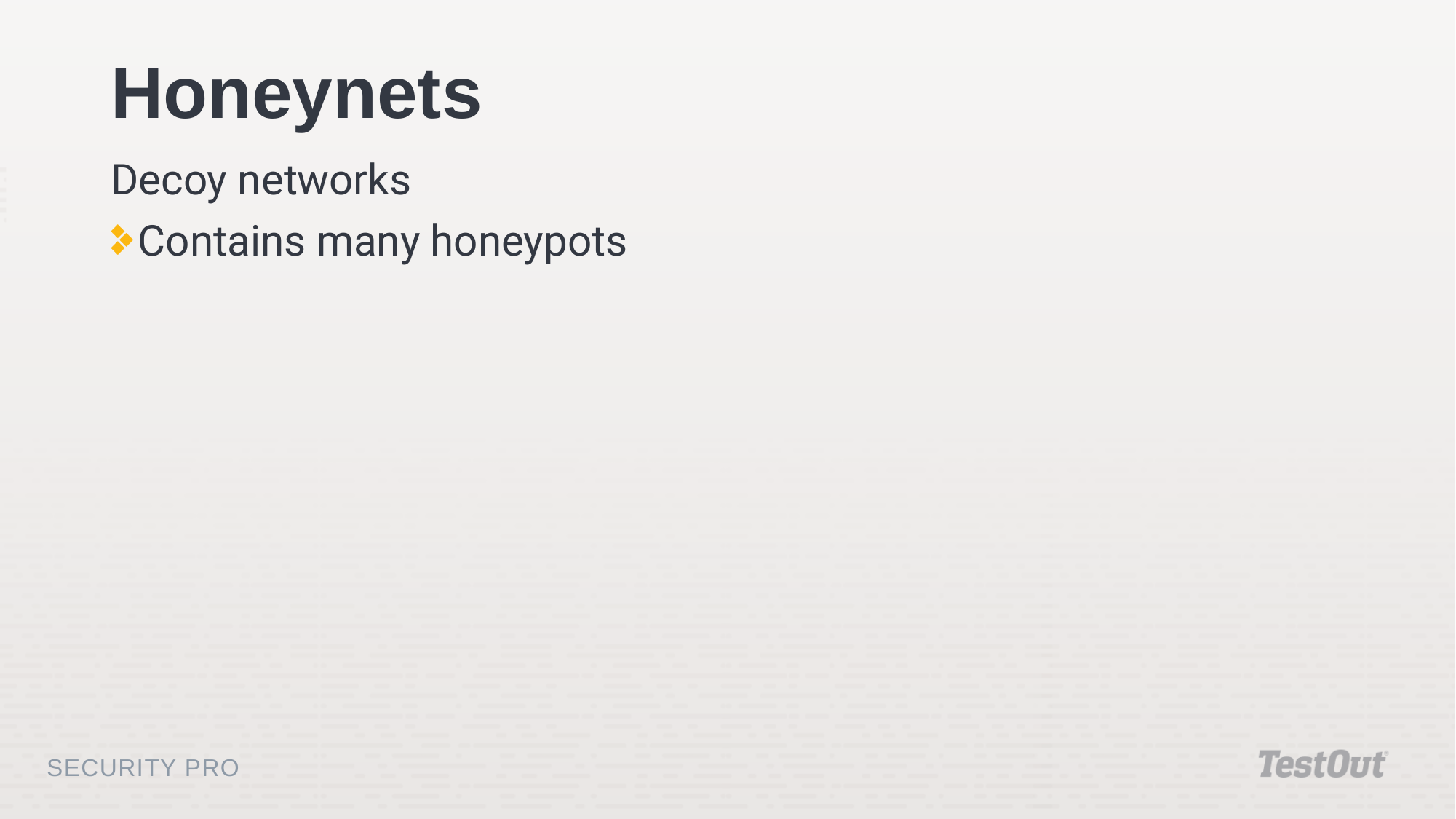

# Honeynets
Decoy networks
Contains many honeypots
Security Pro